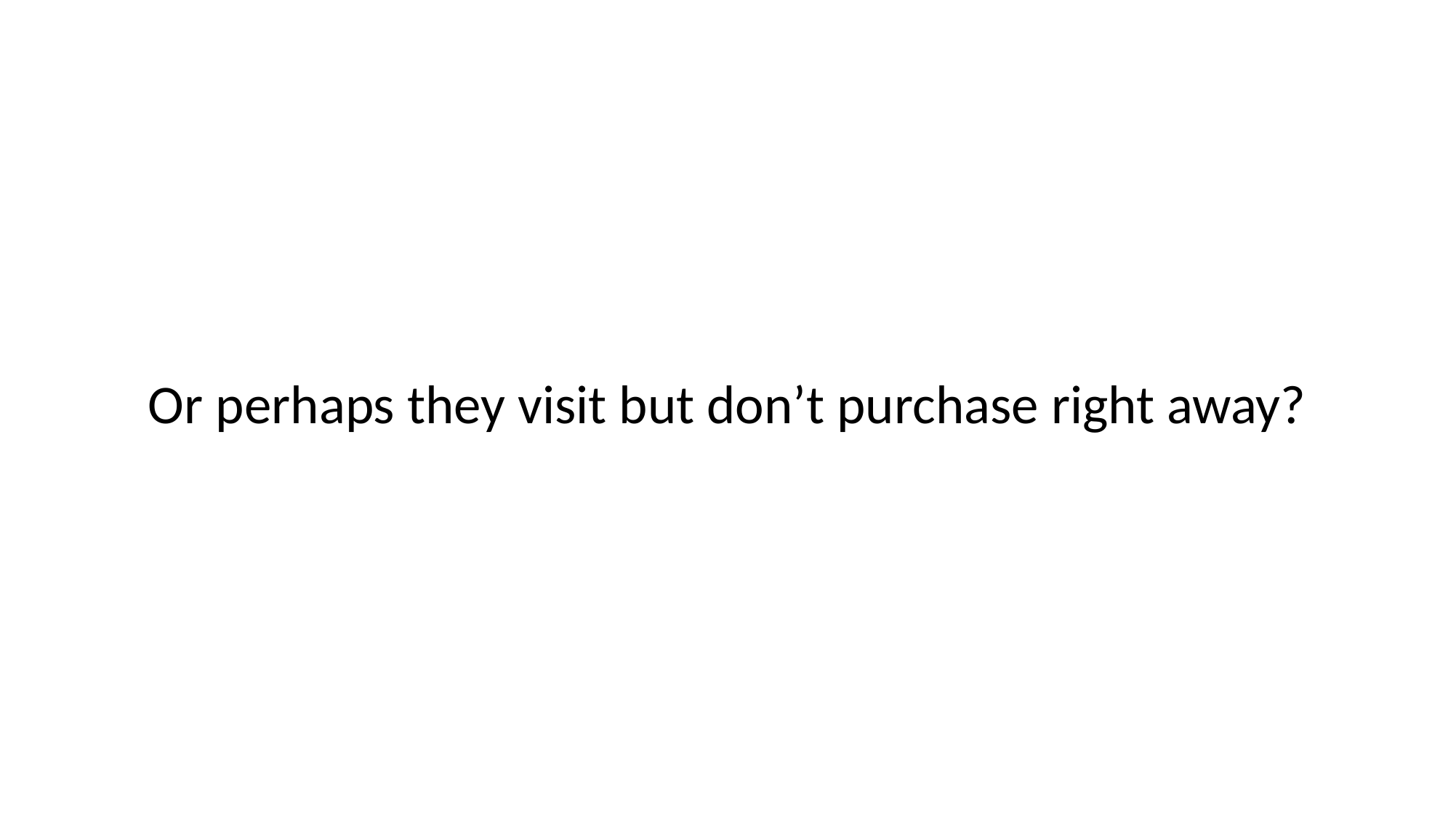

# Or perhaps they visit but don’t purchase right away?